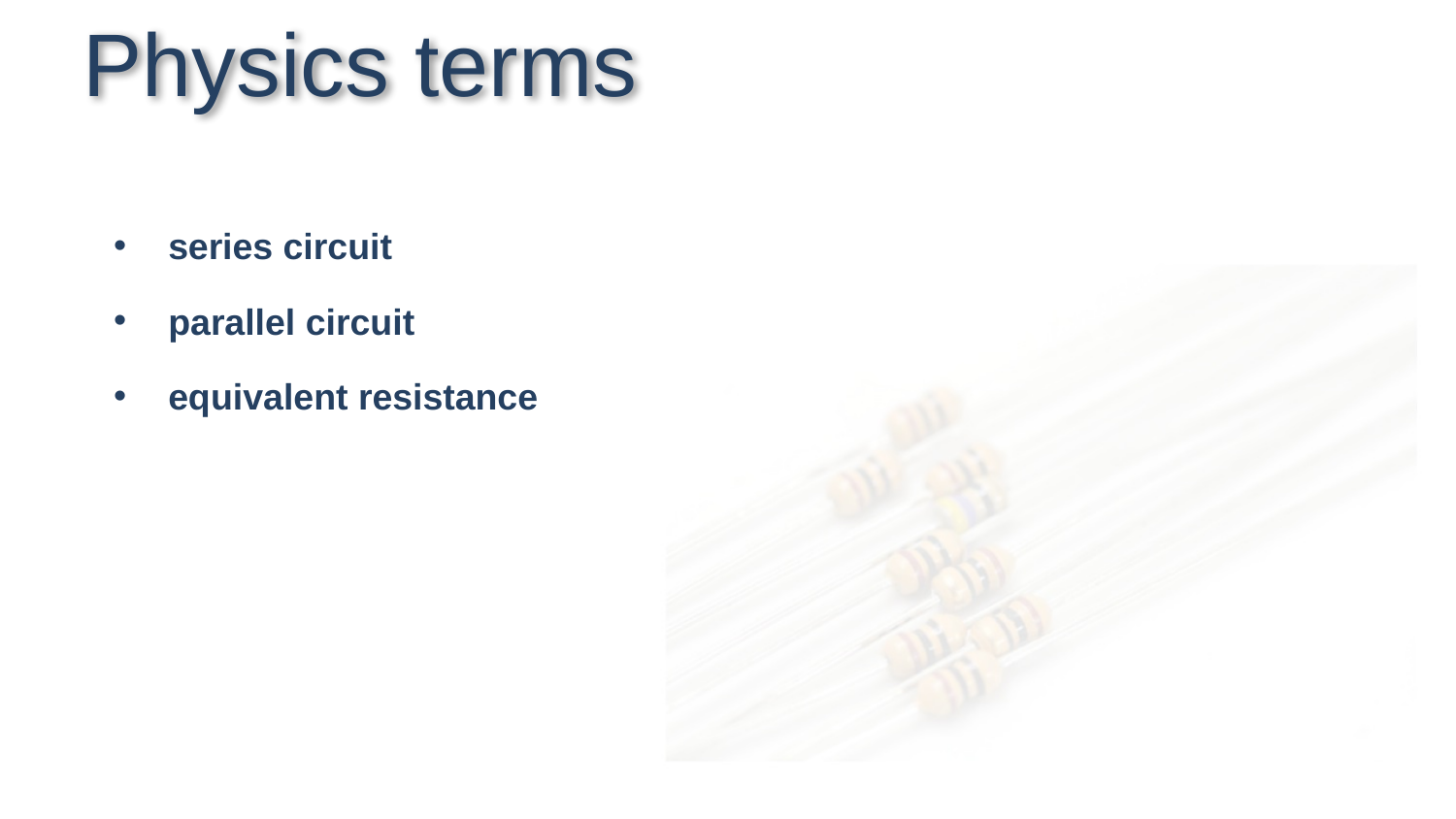

# Physics terms
series circuit
parallel circuit
equivalent resistance